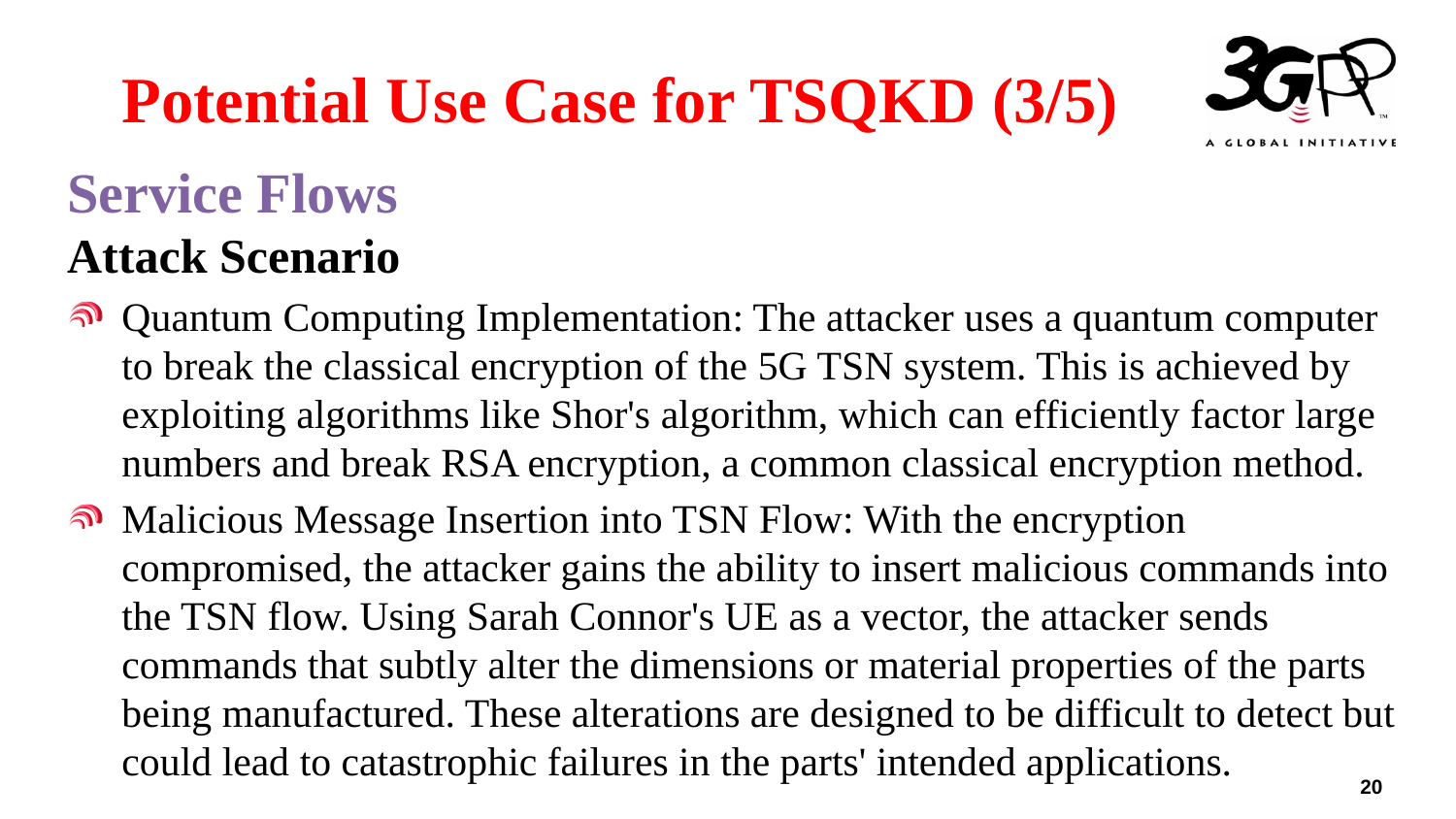

# Potential Use Case for TSQKD (3/5)
Service Flows
Attack Scenario
Quantum Computing Implementation: The attacker uses a quantum computer to break the classical encryption of the 5G TSN system. This is achieved by exploiting algorithms like Shor's algorithm, which can efficiently factor large numbers and break RSA encryption, a common classical encryption method.
Malicious Message Insertion into TSN Flow: With the encryption compromised, the attacker gains the ability to insert malicious commands into the TSN flow. Using Sarah Connor's UE as a vector, the attacker sends commands that subtly alter the dimensions or material properties of the parts being manufactured. These alterations are designed to be difficult to detect but could lead to catastrophic failures in the parts' intended applications.